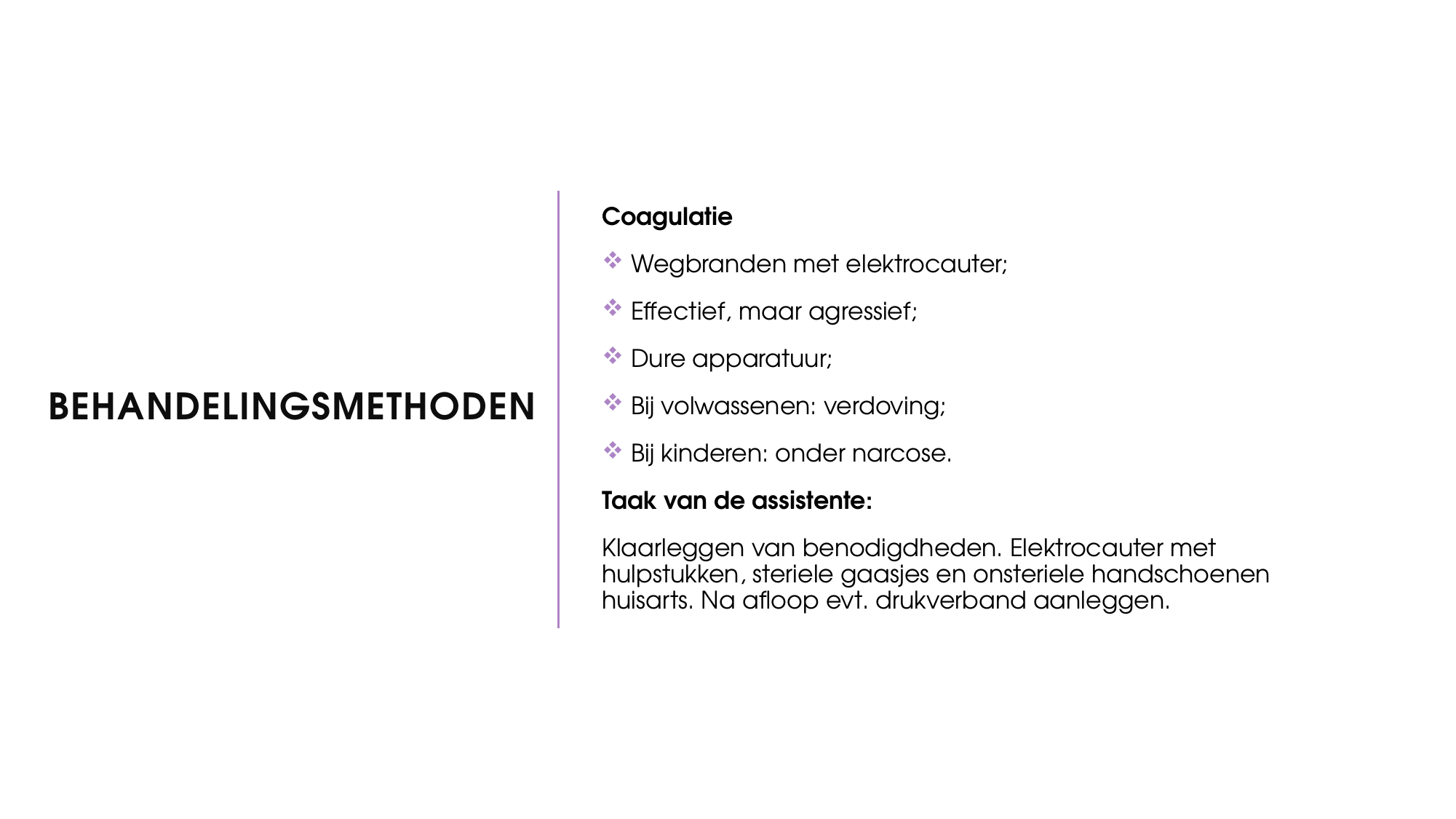

# Behandelingsmethoden
Coagulatie
 Wegbranden met elektrocauter;
 Effectief, maar agressief;
 Dure apparatuur;
 Bij volwassenen: verdoving;
 Bij kinderen: onder narcose.
Taak van de assistente:
Klaarleggen van benodigdheden. Elektrocauter met hulpstukken, steriele gaasjes en onsteriele handschoenen huisarts. Na afloop evt. drukverband aanleggen.